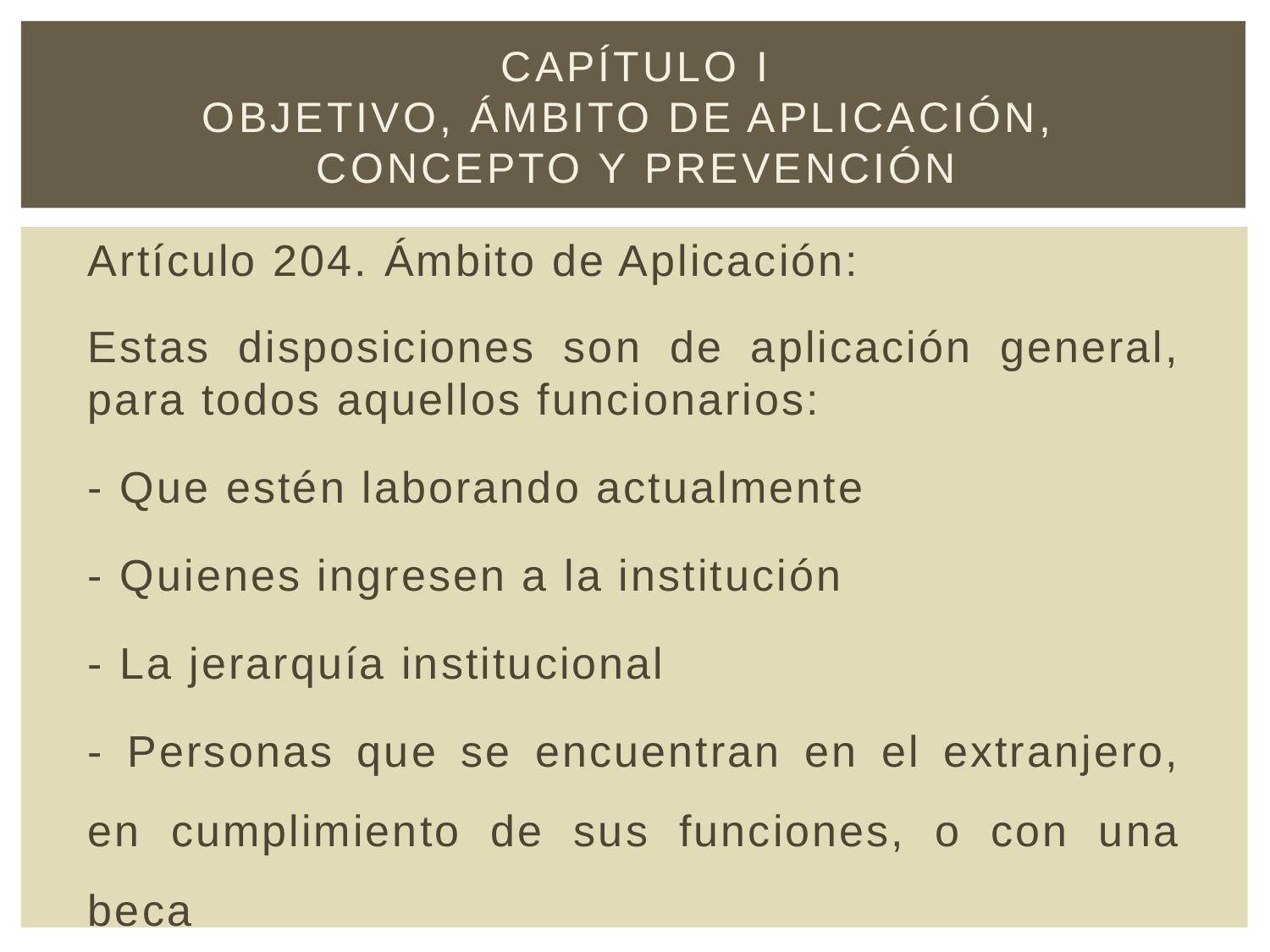

# Capítulo I Objetivo, ámbito de aplicación, concepto y prevención

Artículo 204. Ámbito de Aplicación:

Estas disposiciones son de aplicación general, para todos aquellos funcionarios:
- Que estén laborando actualmente
- Quienes ingresen a la institución
- La jerarquía institucional
- Personas que se encuentran en el extranjero, en cumplimiento de sus funciones, o con una beca